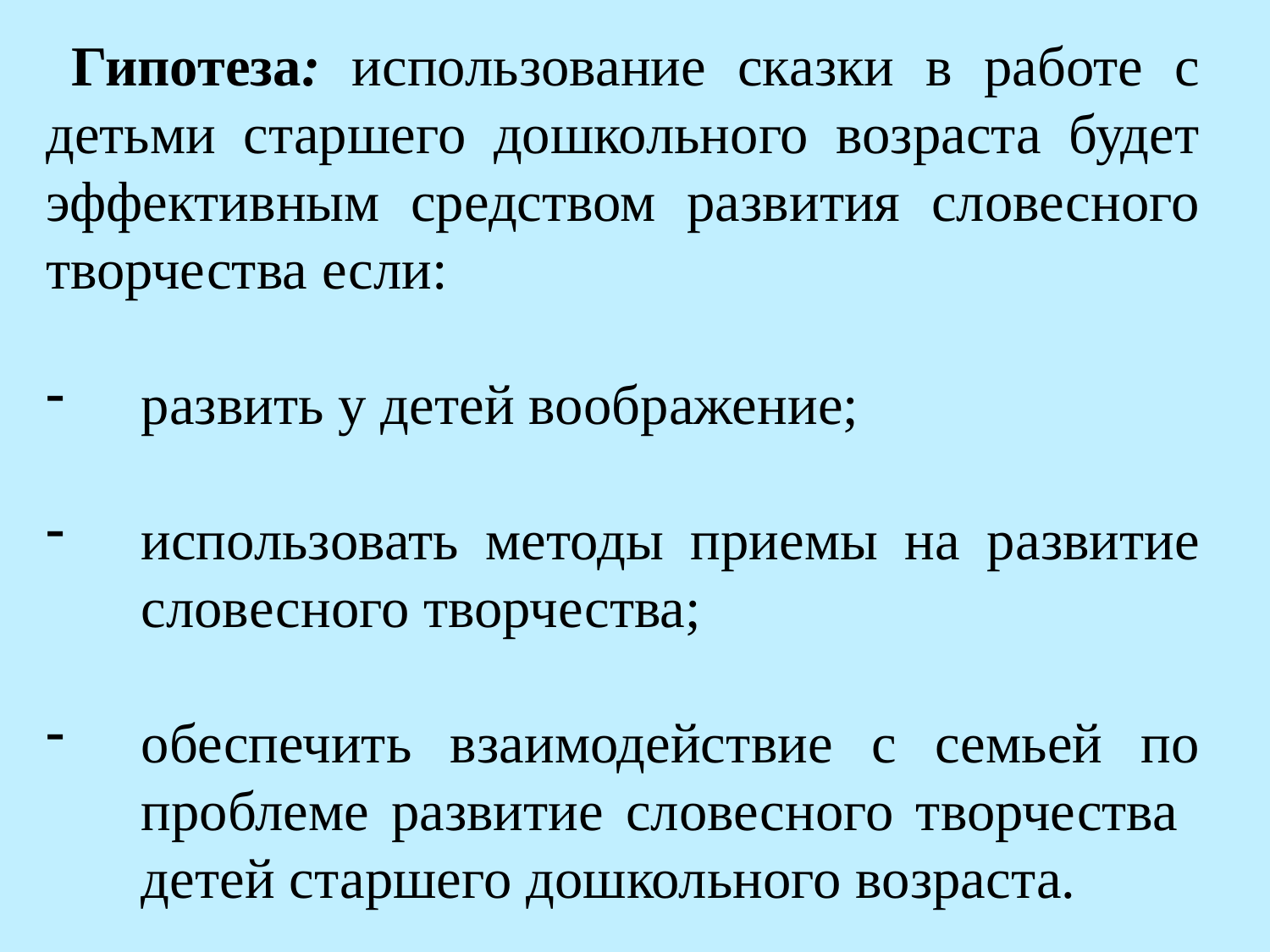

Гипотеза: использование сказки в работе с детьми старшего дошкольного возраста будет эффективным средством развития словесного творчества если:

развить у детей воображение;

использовать методы приемы на развитие словесного творчества;

обеспечить взаимодействие с семьей по проблеме развитие словесного творчества  детей старшего дошкольного возраста.